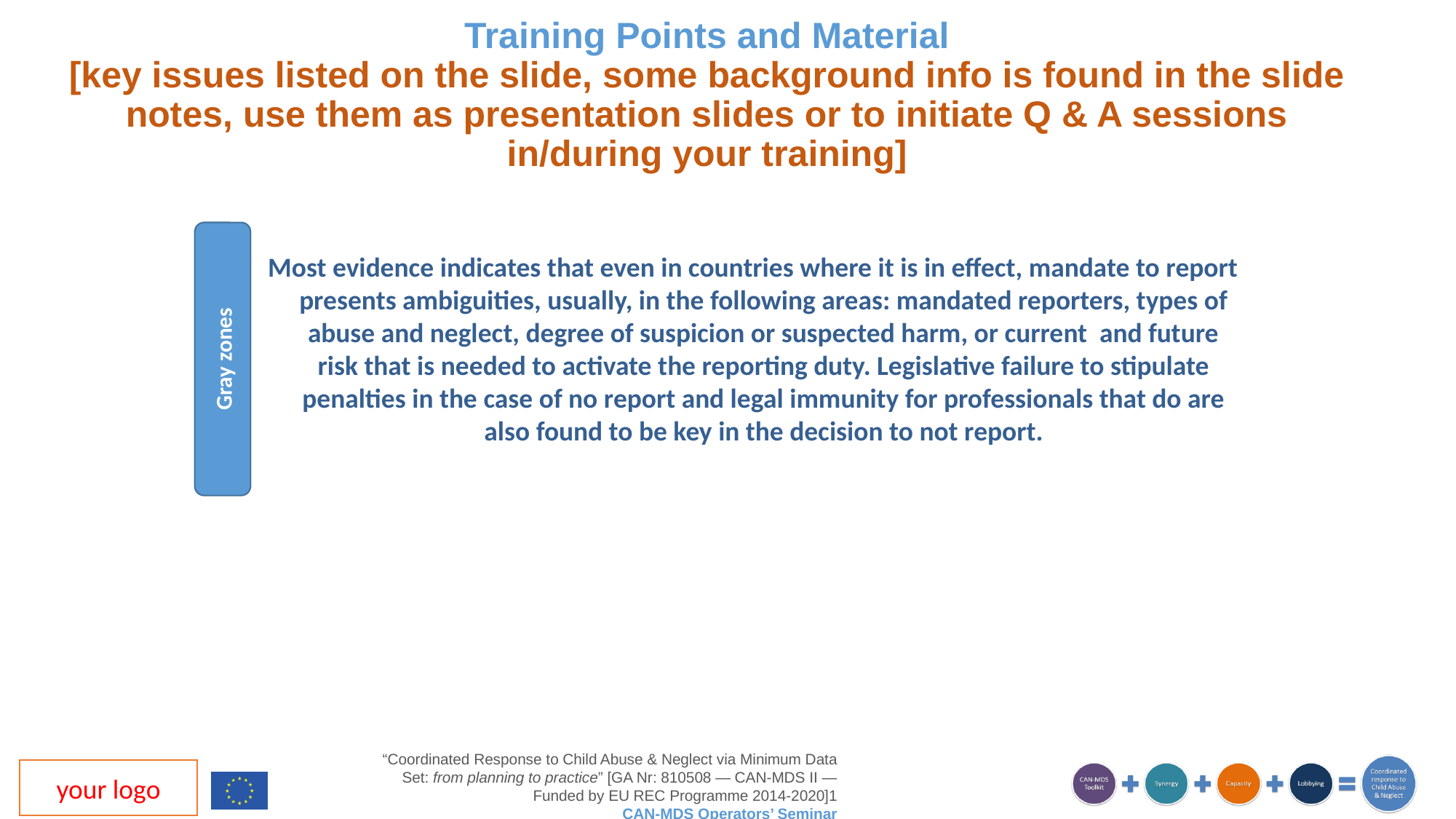

Training Points and Material
[key issues listed on the slide, some background info is found in the slide notes, use them as presentation slides or to initiate Q & A sessions in/during your training]

Most evidence indicates that even in countries where it is in effect, mandate to report presents ambiguities, usually, in the following areas: mandated reporters, types of abuse and neglect, degree of suspicion or suspected harm, or current  and future risk that is needed to activate the reporting duty. Legislative failure to stipulate penalties in the case of no report and legal immunity for professionals that do are also found to be key in the decision to not report.

Gray zones